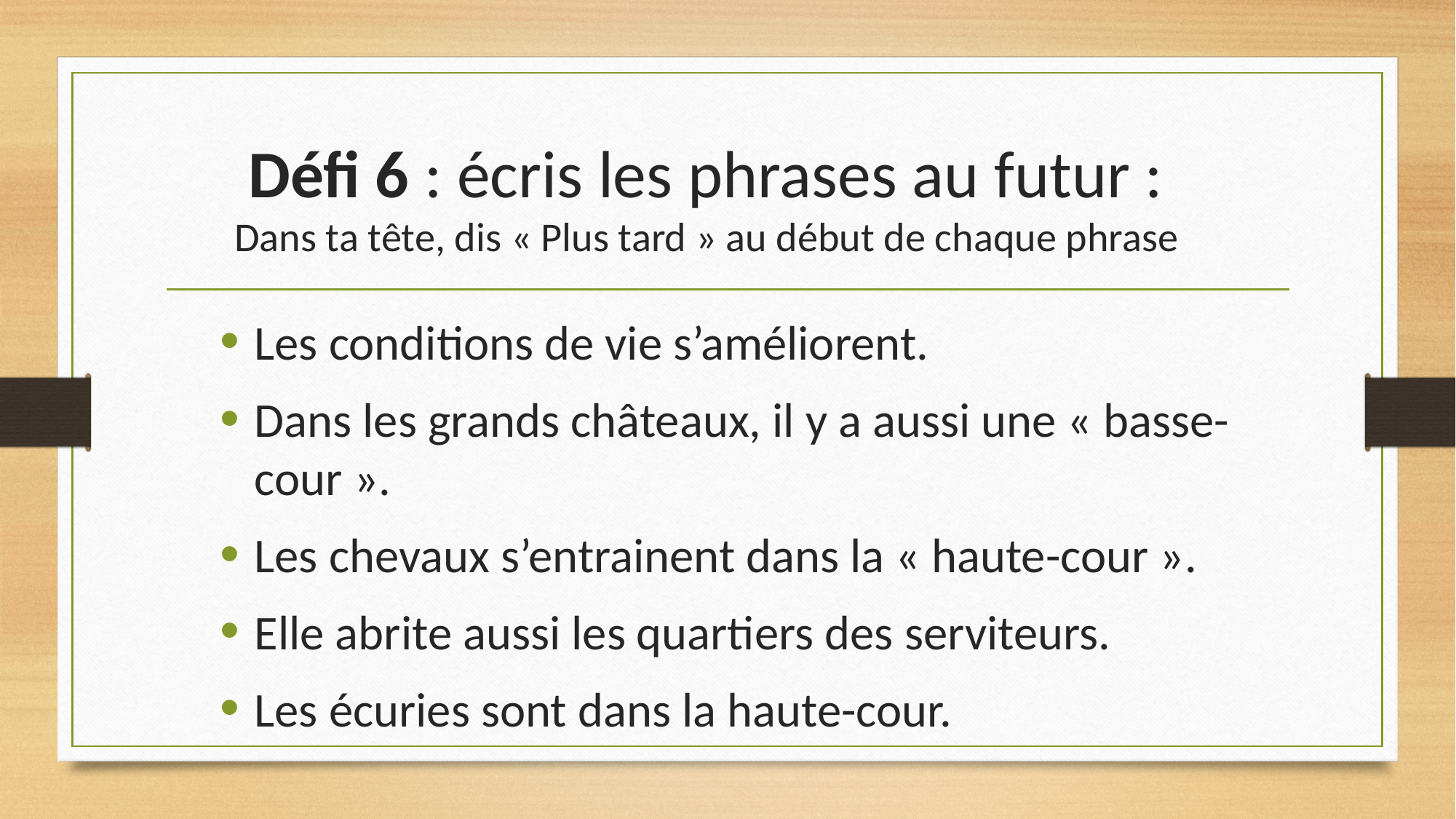

# Défi 6 : écris les phrases au futur : Dans ta tête, dis « Plus tard » au début de chaque phrase
Les conditions de vie s’améliorent.
Dans les grands châteaux, il y a aussi une « basse-cour ».
Les chevaux s’entrainent dans la « haute-cour ».
Elle abrite aussi les quartiers des serviteurs.
Les écuries sont dans la haute-cour.